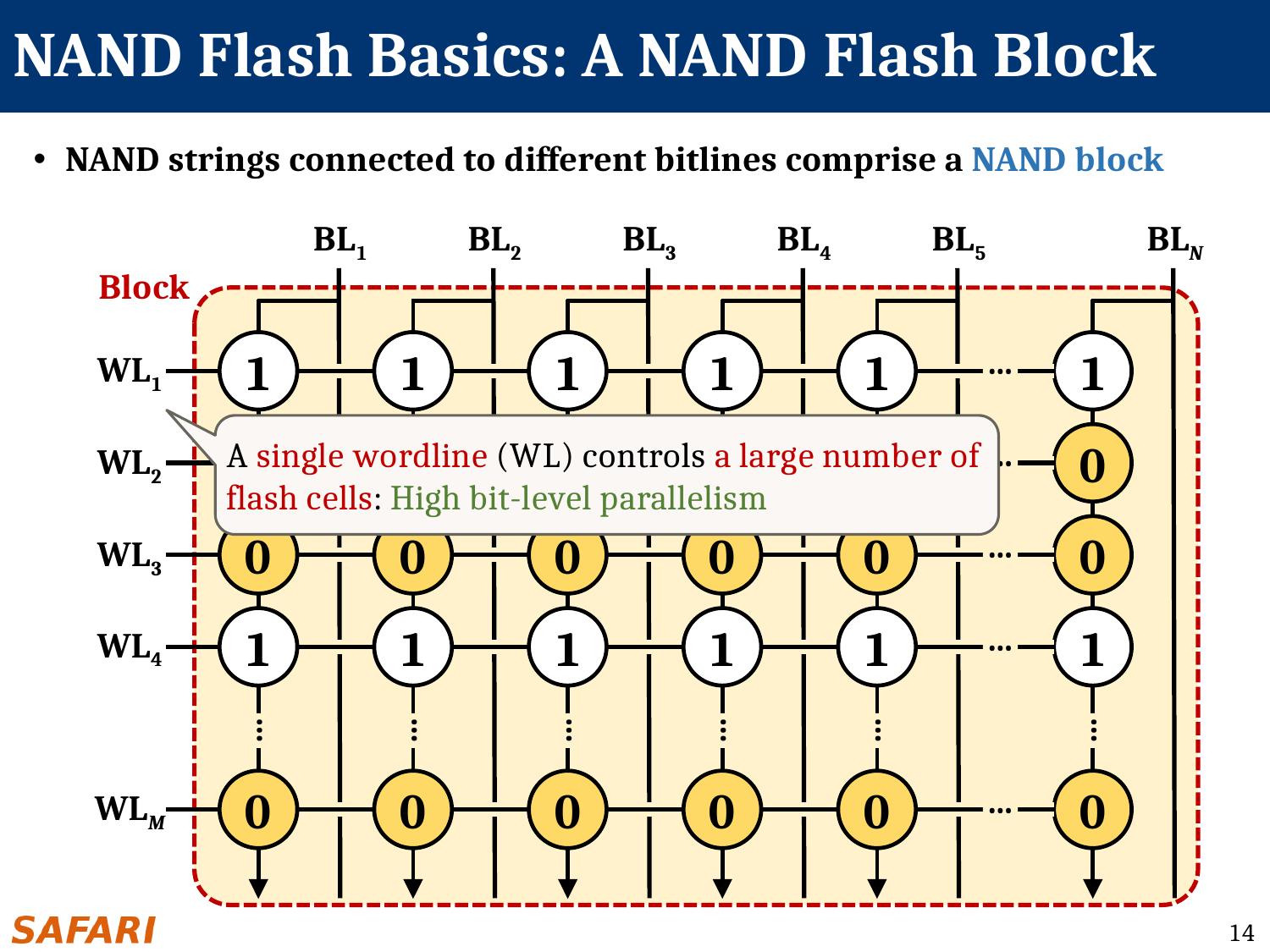

# NAND Flash Basics: A NAND Flash Block
NAND strings connected to different bitlines comprise a NAND block
BL1
BL2
BL3
BL4
BL5
BLN
Block

1
1
1
1
1
1
…
WL1
A single wordline (WL) controls a large number of flash cells: High bit-level parallelism
0
0
0
0
0
0
…
WL2
0
0
0
0
0
0
…
WL3
1
1
1
1
1
1
…
WL4
…
…
…
…
…
…
0
0
0
0
0
0
…
WLM
14